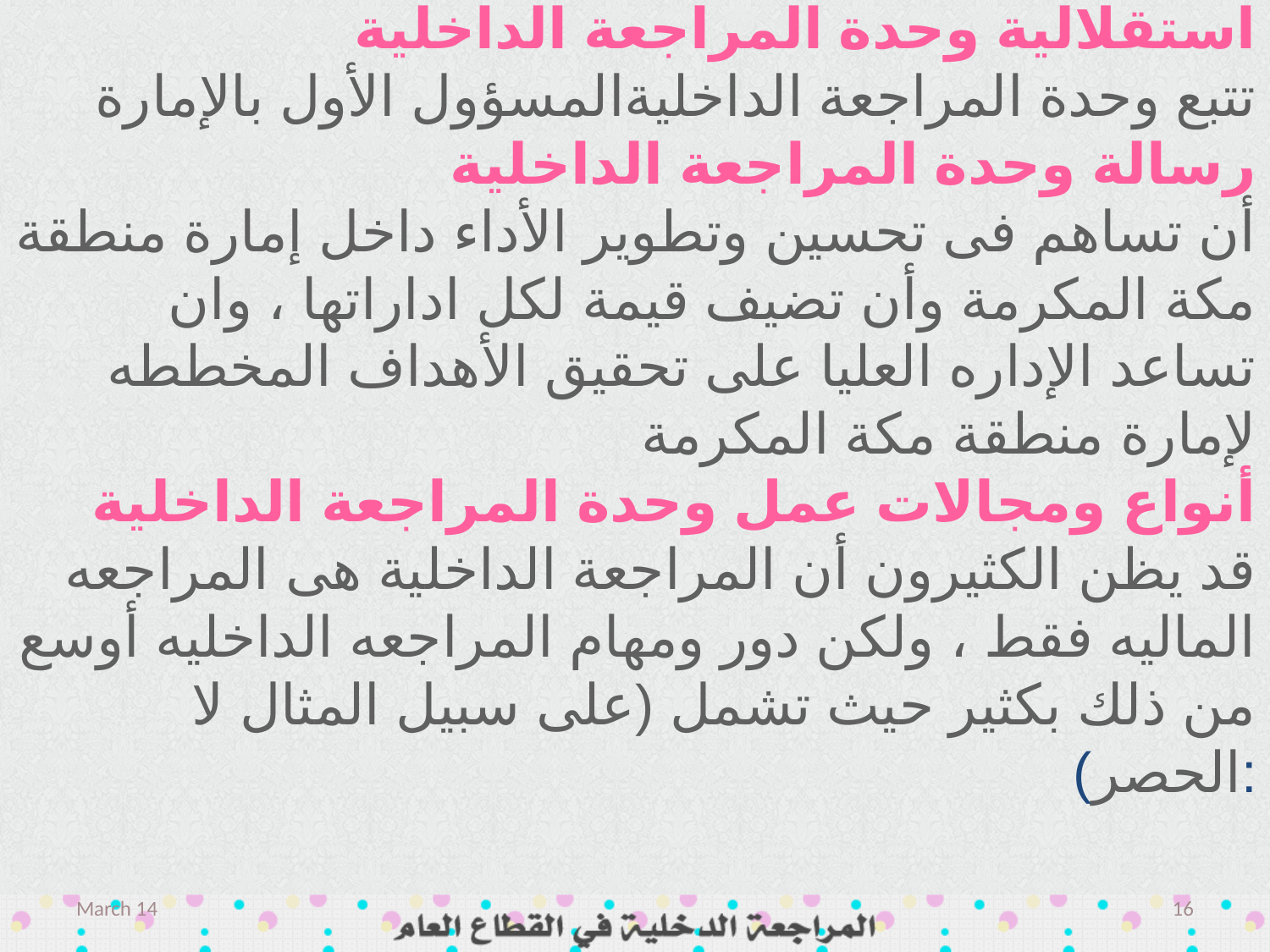

استقلالية وحدة المراجعة الداخلية
تتبع وحدة المراجعة الداخليةالمسؤول الأول بالإمارة
رسالة وحدة المراجعة الداخلية
أن تساهم فى تحسين وتطوير الأداء داخل إمارة منطقة مكة المكرمة وأن تضيف قيمة لكل اداراتها ، وان تساعد الإداره العليا على تحقيق الأهداف المخططه لإمارة منطقة مكة المكرمة
أنواع ومجالات عمل وحدة المراجعة الداخلية
قد يظن الكثيرون أن المراجعة الداخلية هى المراجعه الماليه فقط ، ولكن دور ومهام المراجعه الداخليه أوسع من ذلك بكثير حيث تشمل (على سبيل المثال لا الحصر):
March 14
16